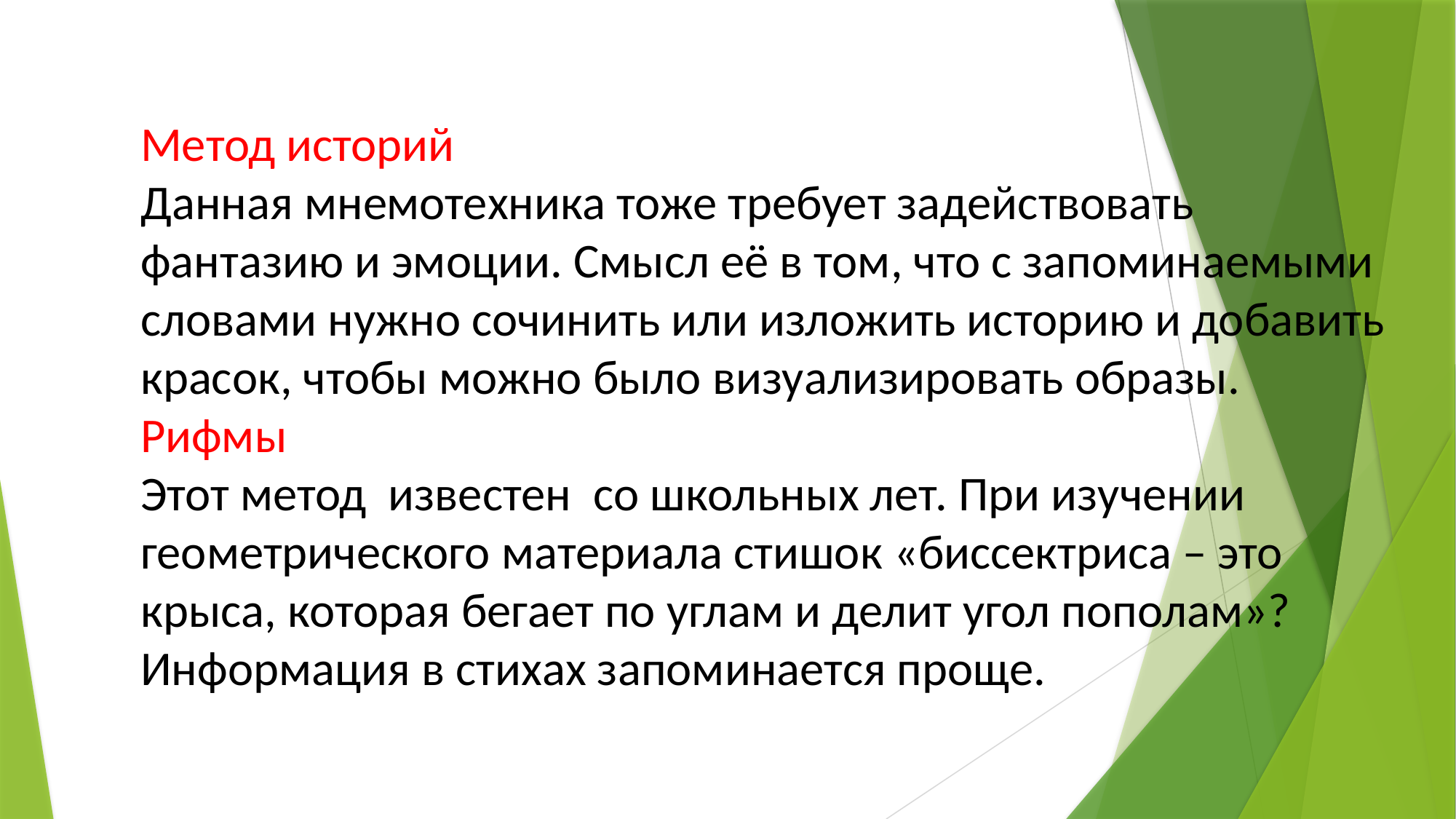

Метод историй
Данная мнемотехника тоже требует задействовать фантазию и эмоции. Смысл её в том, что с запоминаемыми словами нужно сочинить или изложить историю и добавить красок, чтобы можно было визуализировать образы.
Рифмы
Этот метод  известен  со школьных лет. При изучении геометрического материала стишок «биссектриса – это крыса, которая бегает по углам и делит угол пополам»? Информация в стихах запоминается проще.